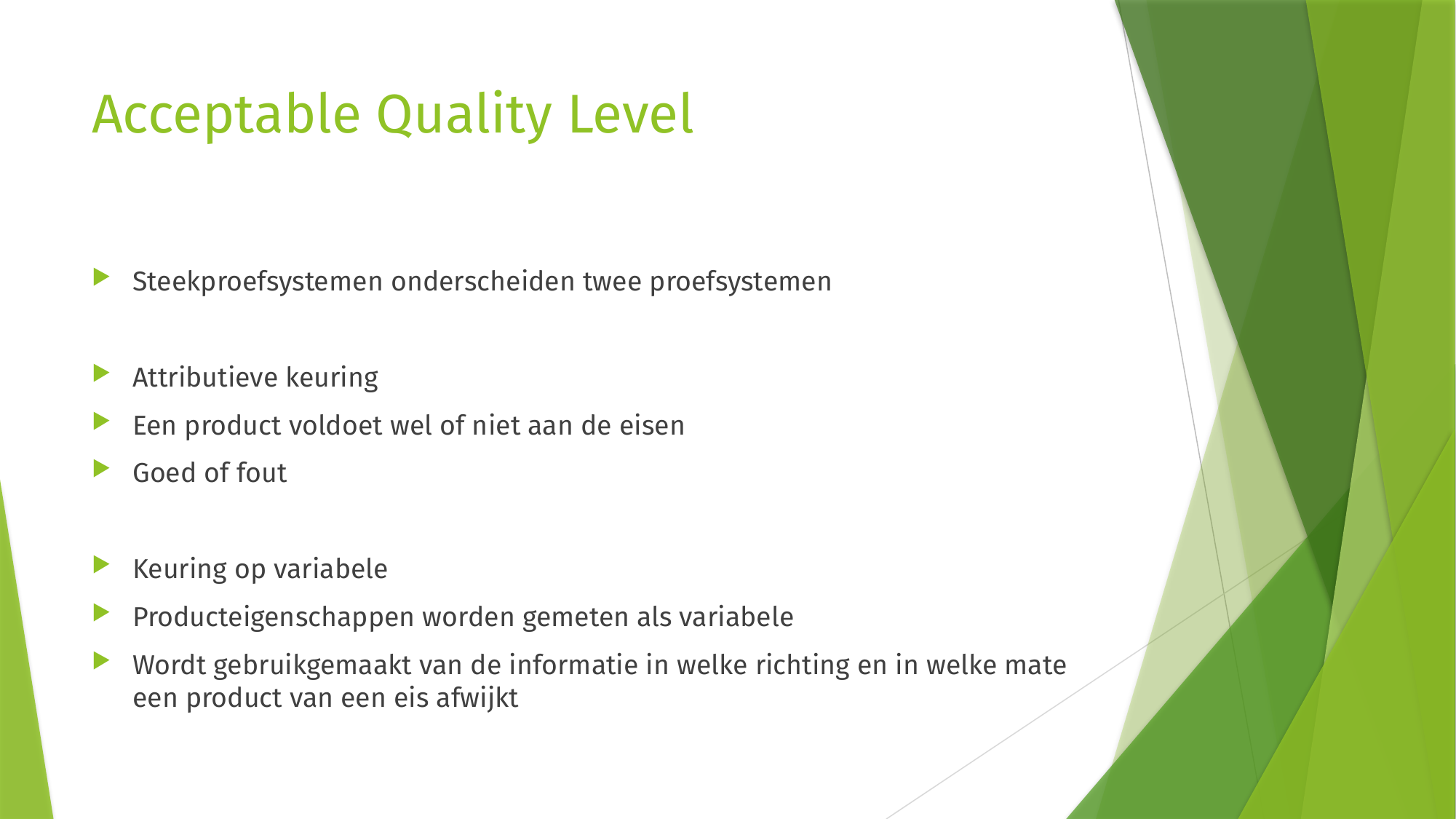

# Acceptable Quality Level
Steekproefsystemen onderscheiden twee proefsystemen

Attributieve keuring
Een product voldoet wel of niet aan de eisen
Goed of fout

Keuring op variabele
Producteigenschappen worden gemeten als variabele
Wordt gebruikgemaakt van de informatie in welke richting en in welke mate een product van een eis afwijkt